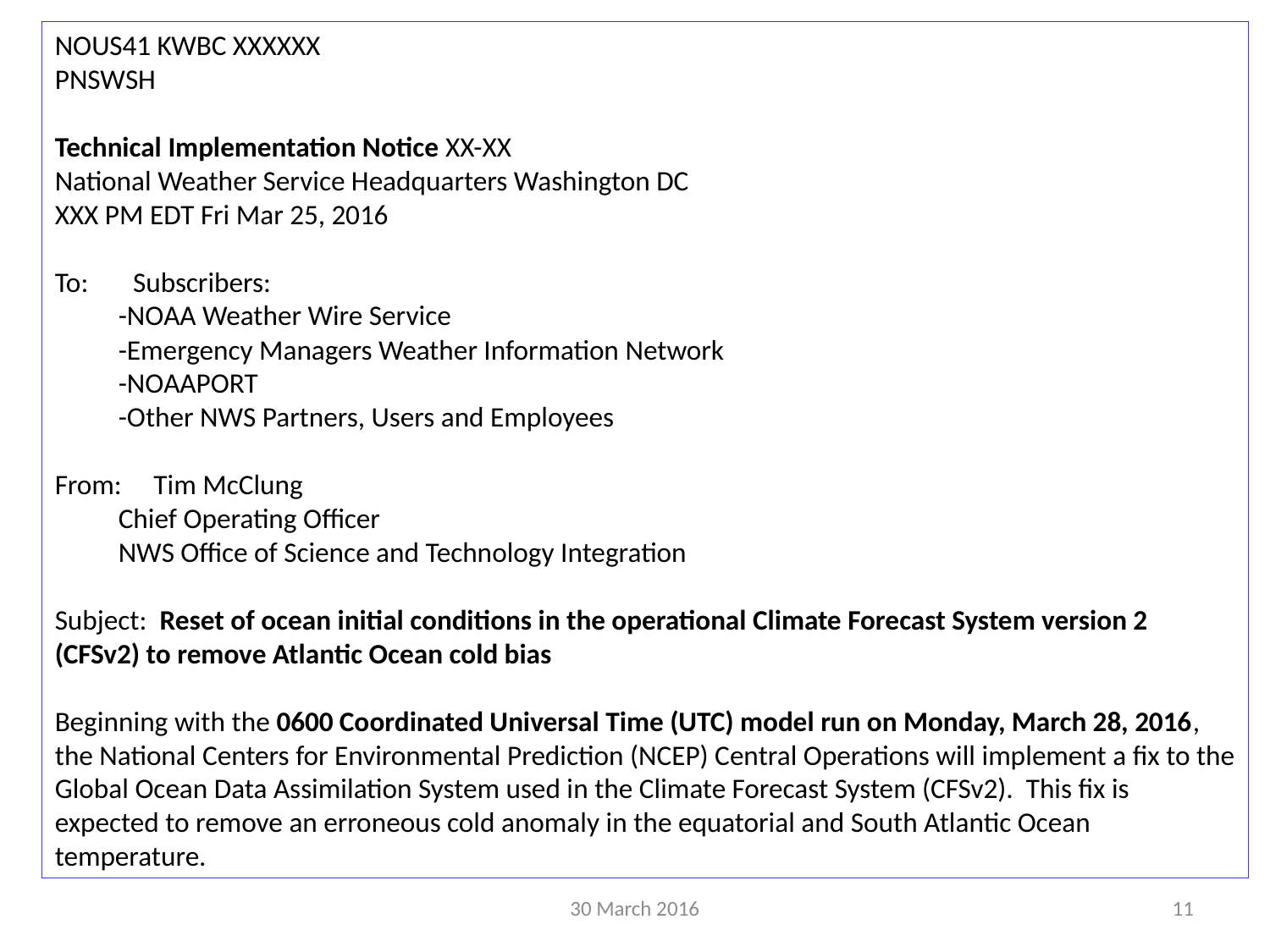

NOUS41 KWBC XXXXXX
PNSWSH

Technical Implementation Notice XX-XX
National Weather Service Headquarters Washington DC
XXX PM EDT Fri Mar 25, 2016

To:       Subscribers:
          -NOAA Weather Wire Service
          -Emergency Managers Weather Information Network
          -NOAAPORT
          -Other NWS Partners, Users and Employees

From:     Tim McClung
          Chief Operating Officer
          NWS Office of Science and Technology Integration

Subject:  Reset of ocean initial conditions in the operational Climate Forecast System version 2 (CFSv2) to remove Atlantic Ocean cold bias

Beginning with the 0600 Coordinated Universal Time (UTC) model run on Monday, March 28, 2016, the National Centers for Environmental Prediction (NCEP) Central Operations will implement a fix to the Global Ocean Data Assimilation System used in the Climate Forecast System (CFSv2).  This fix is expected to remove an erroneous cold anomaly in the equatorial and South Atlantic Ocean temperature.
30 March 2016
11